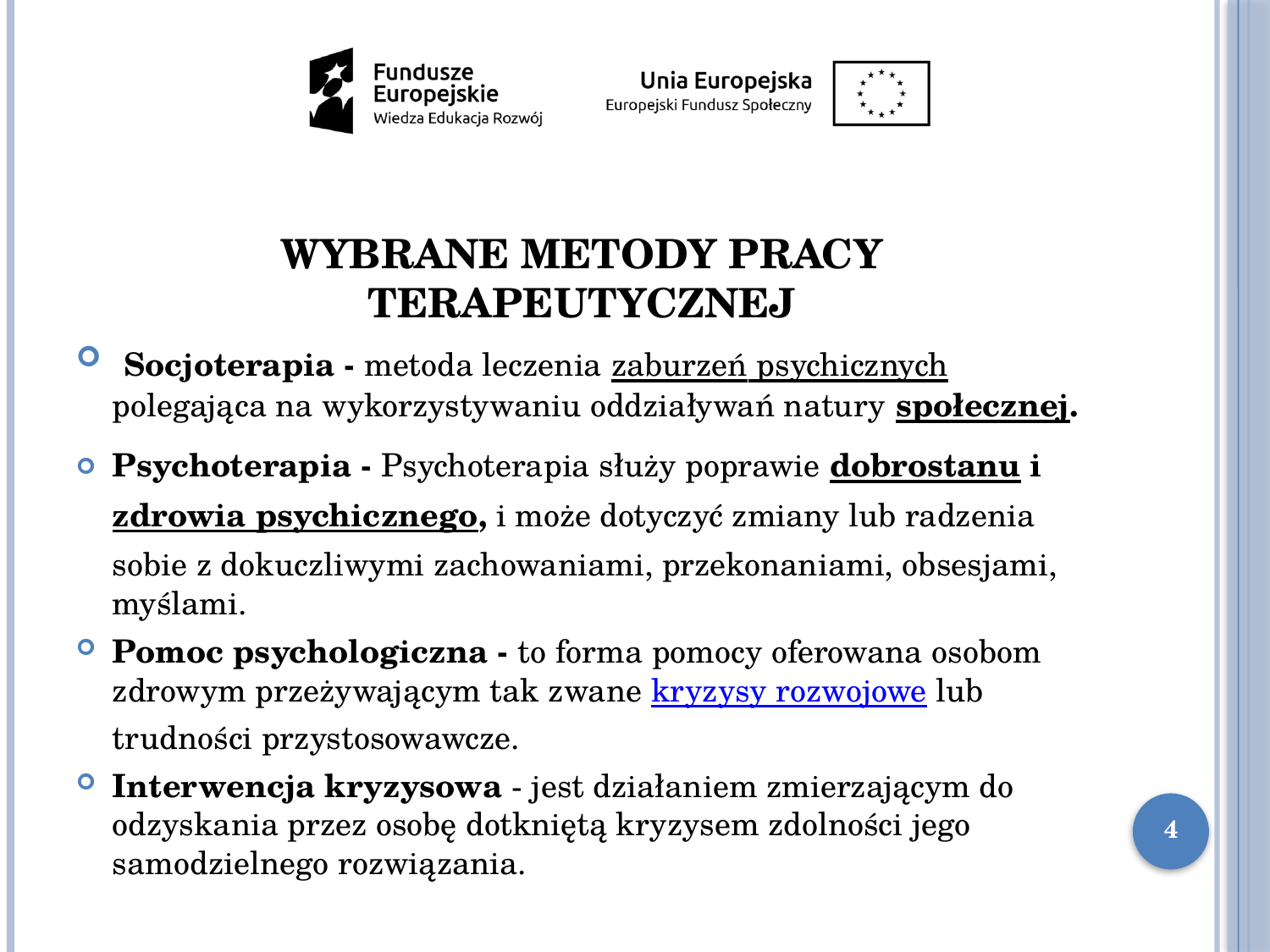

WYBRANE METODY PRACY TERAPEUTYCZNEJ
 Socjoterapia - metoda leczenia zaburzeń psychicznych polegająca na wykorzystywaniu oddziaływań natury społecznej.
Psychoterapia - Psychoterapia służy poprawie dobrostanu i zdrowia psychicznego, i może dotyczyć zmiany lub radzenia sobie z dokuczliwymi zachowaniami, przekonaniami, obsesjami, myślami.
Pomoc psychologiczna - to forma pomocy oferowana osobom zdrowym przeżywającym tak zwane kryzysy rozwojowe lub trudności przystosowawcze.
Interwencja kryzysowa - jest działaniem zmierzającym do odzyskania przez osobę dotkniętą kryzysem zdolności jego samodzielnego rozwiązania.

4